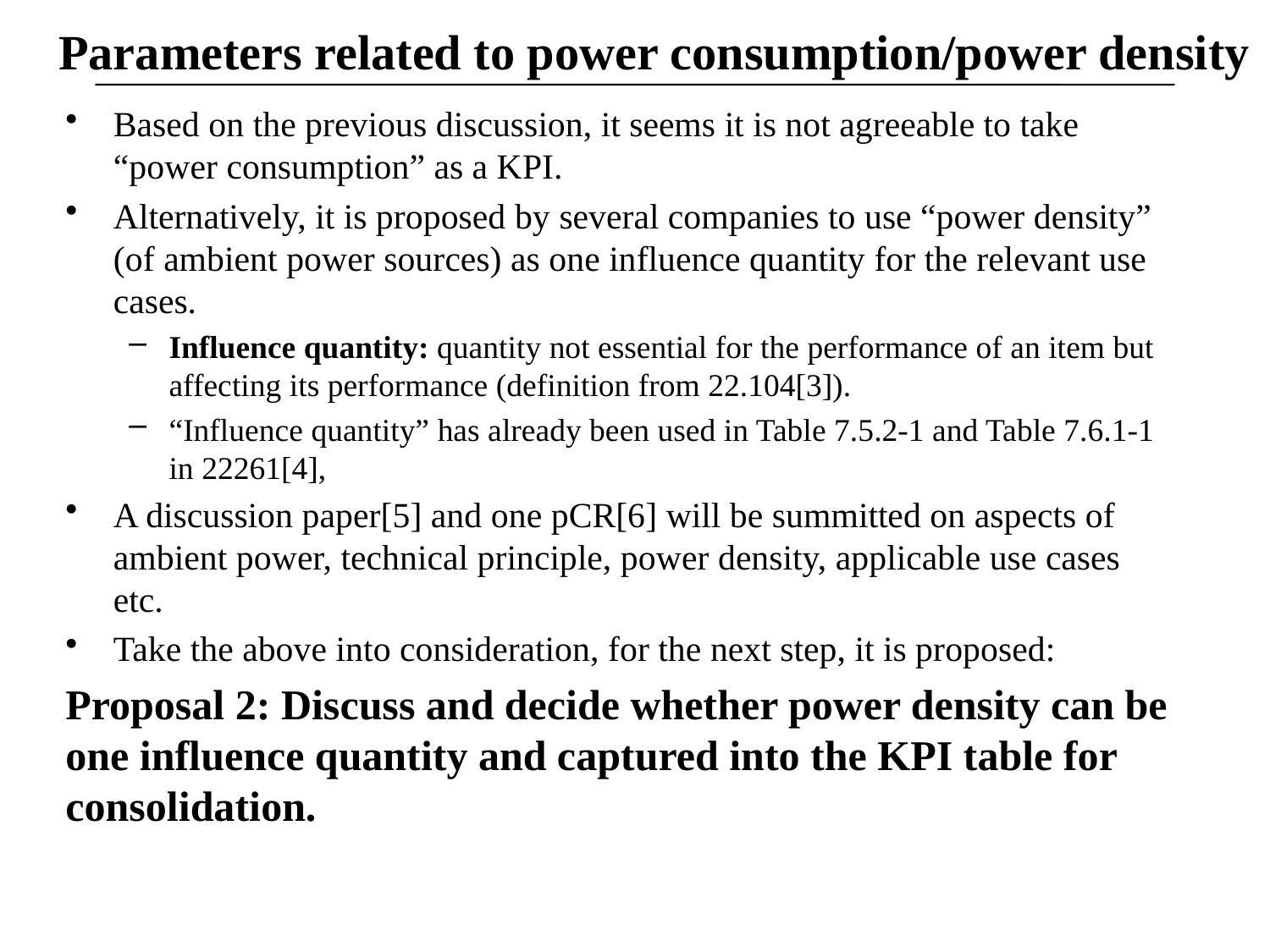

# Parameters related to power consumption/power density
Based on the previous discussion, it seems it is not agreeable to take “power consumption” as a KPI.
Alternatively, it is proposed by several companies to use “power density” (of ambient power sources) as one influence quantity for the relevant use cases.
Influence quantity: quantity not essential for the performance of an item but affecting its performance (definition from 22.104[3]).
“Influence quantity” has already been used in Table 7.5.2‑1 and Table 7.6.1-1 in 22261[4],
A discussion paper[5] and one pCR[6] will be summitted on aspects of ambient power, technical principle, power density, applicable use cases etc.
Take the above into consideration, for the next step, it is proposed:
Proposal 2: Discuss and decide whether power density can be one influence quantity and captured into the KPI table for consolidation.

Proposal 1: Companies are encourage to apply the new KPI table template for the new use cases.